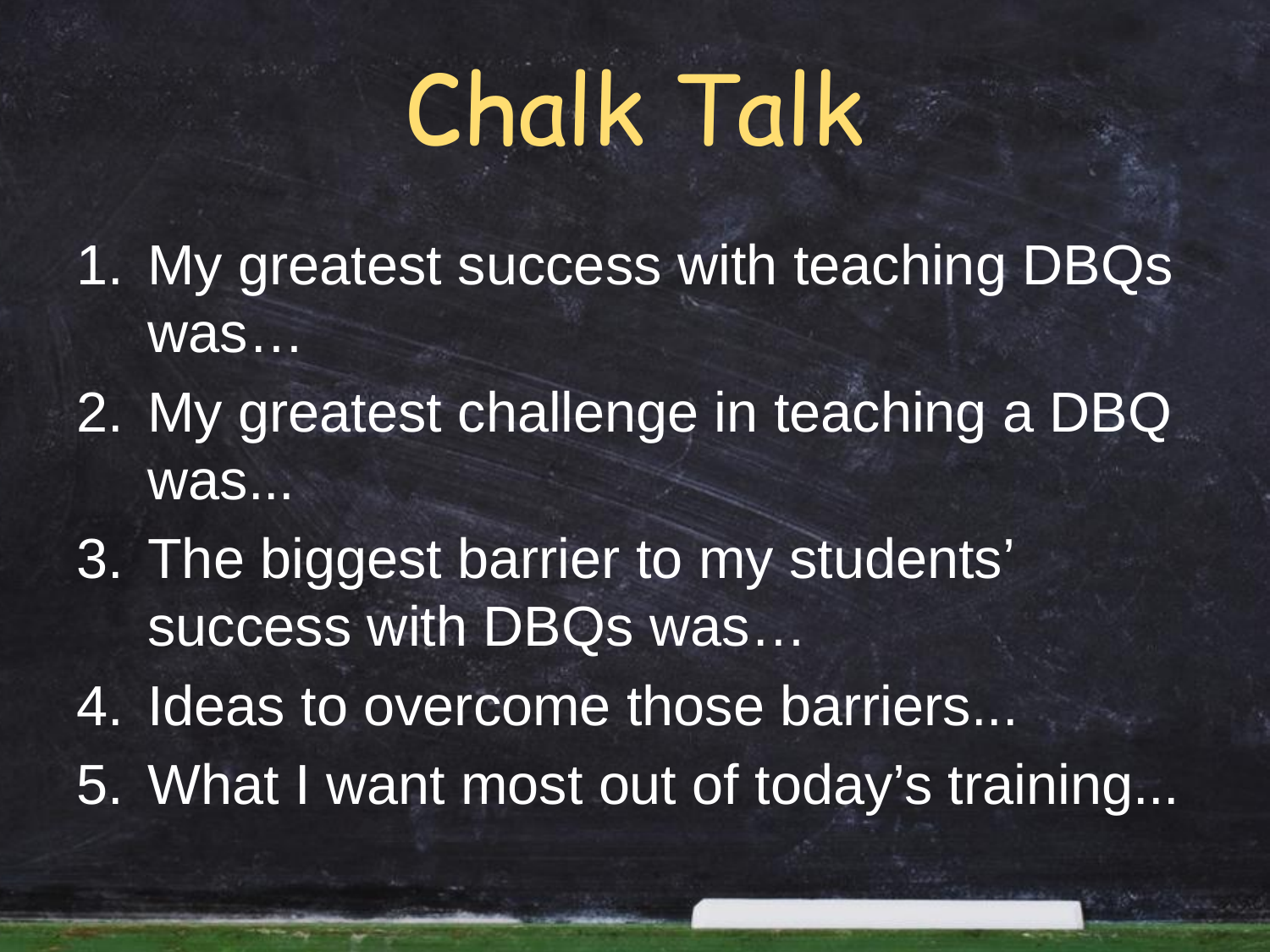

# Chalk Talk
My greatest success with teaching DBQs was…
My greatest challenge in teaching a DBQ was...
The biggest barrier to my students’ success with DBQs was…
Ideas to overcome those barriers...
What I want most out of today’s training...